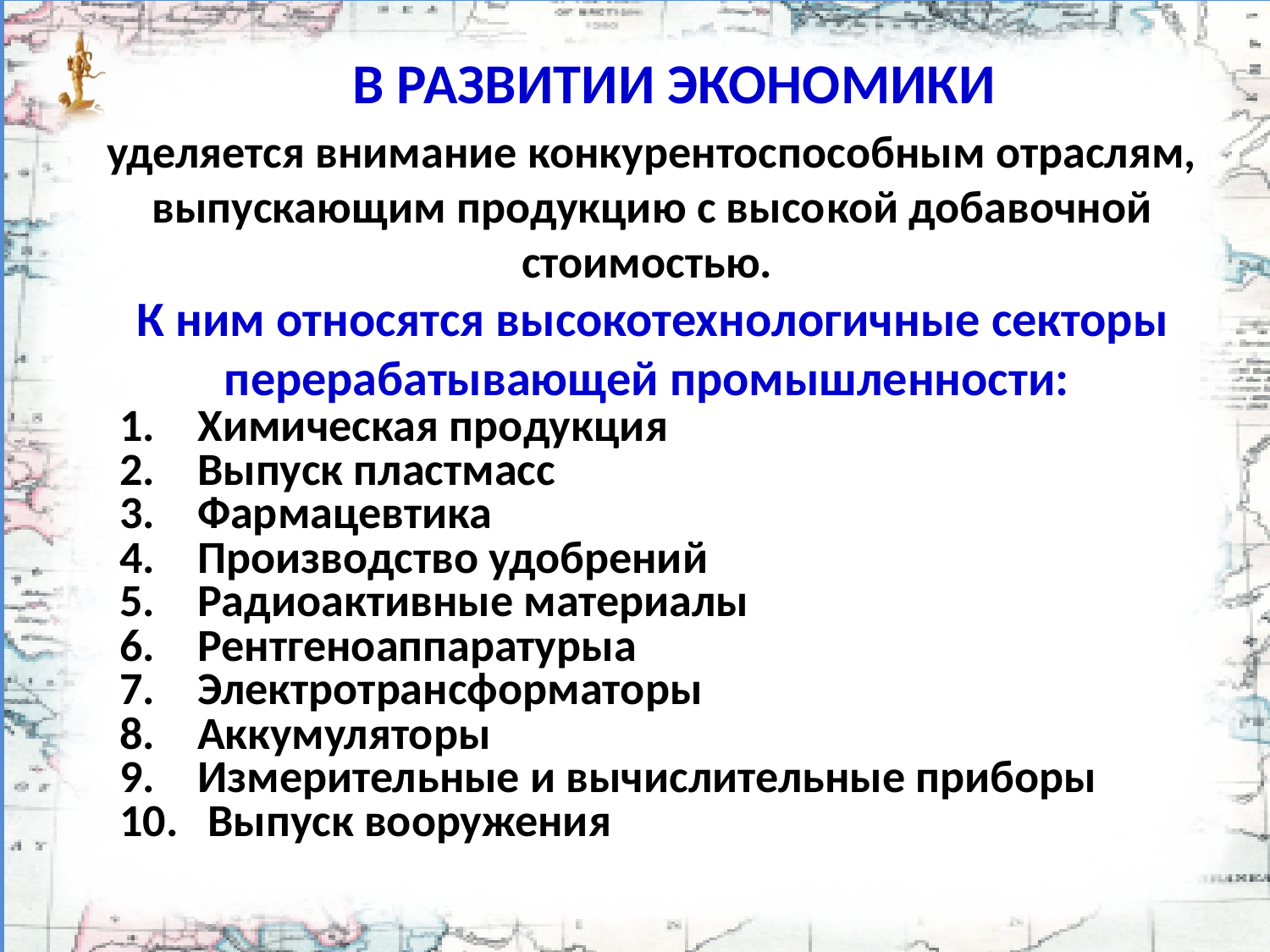

# В РАЗВИТИИ ЭКОНОМИКИ
уделяется внимание конкурентоспособным отраслям, выпускающим продукцию с высо­кой добавочной стоимостью.
К ним относятся высокотехнологичные секторы перерабатывающей промышленности:
Химическая про­дукция
Выпуск пластмасс
Фармацевтика
Производство удобрений
Радио­активные материалы
Рентгеноаппаратурыа
Электротрансформато­ры
Аккумуляторы
Измерительные и вычислительные приборы
 Выпуск вооружения